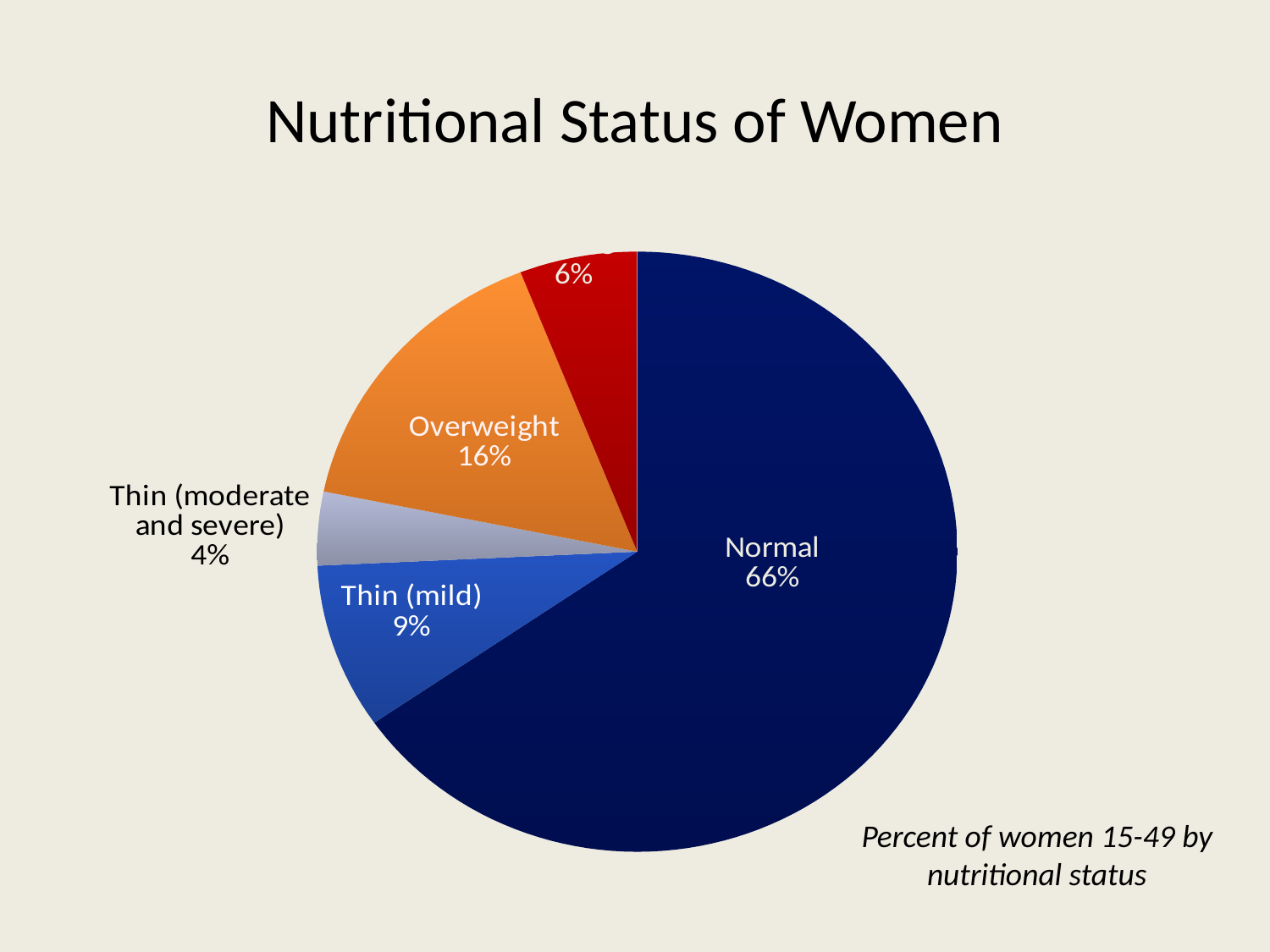

# Nutritional Status of Women

### Chart

| Category | Sales |
|---|---|
| Normal | 66.0 |
| Thin (mild) | 9.0 |
| Thin (moderate and severe) | 4.0 |
| Overweight | 16.0 |
| Obese | 6.0 |
Percent of women 15-49 by nutritional status